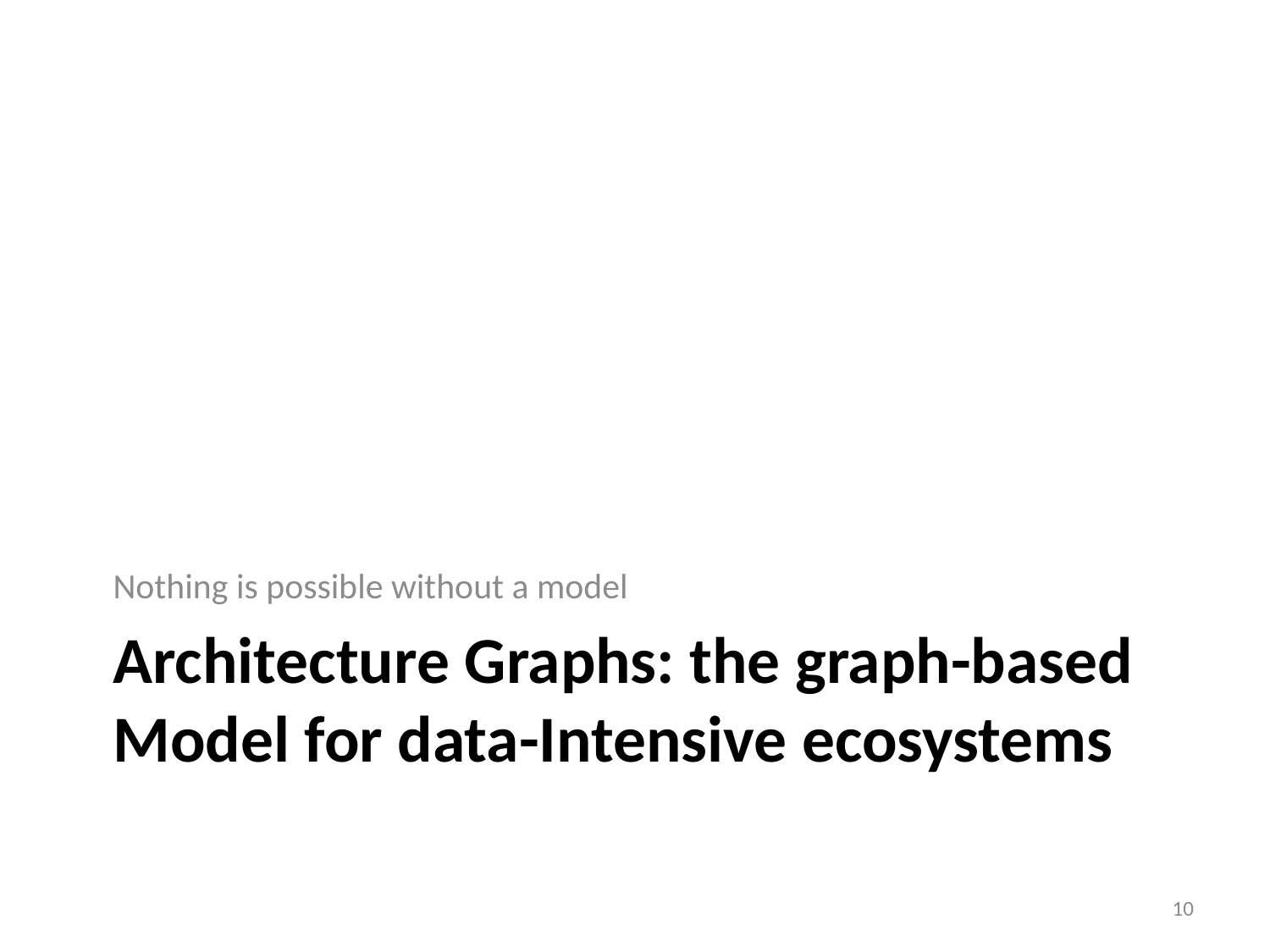

Nothing is possible without a model
# Architecture Graphs: the graph-based Model for data-Intensive ecosystems
10